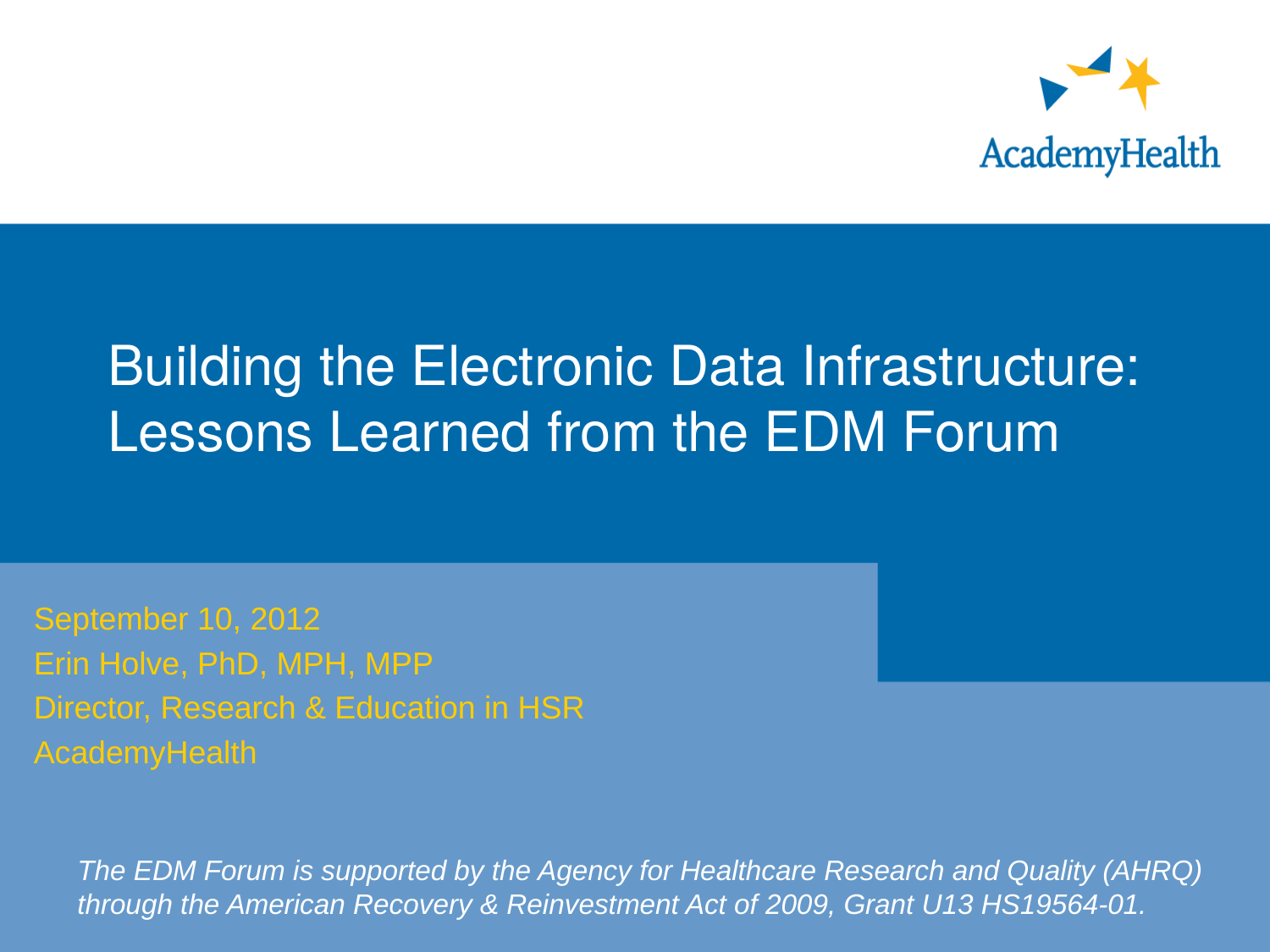

# Building the Electronic Data Infrastructure: Lessons Learned from the EDM Forum
September 10, 2012
Erin Holve, PhD, MPH, MPP
Director, Research & Education in HSR
AcademyHealth
The EDM Forum is supported by the Agency for Healthcare Research and Quality (AHRQ) through the American Recovery & Reinvestment Act of 2009, Grant U13 HS19564-01.